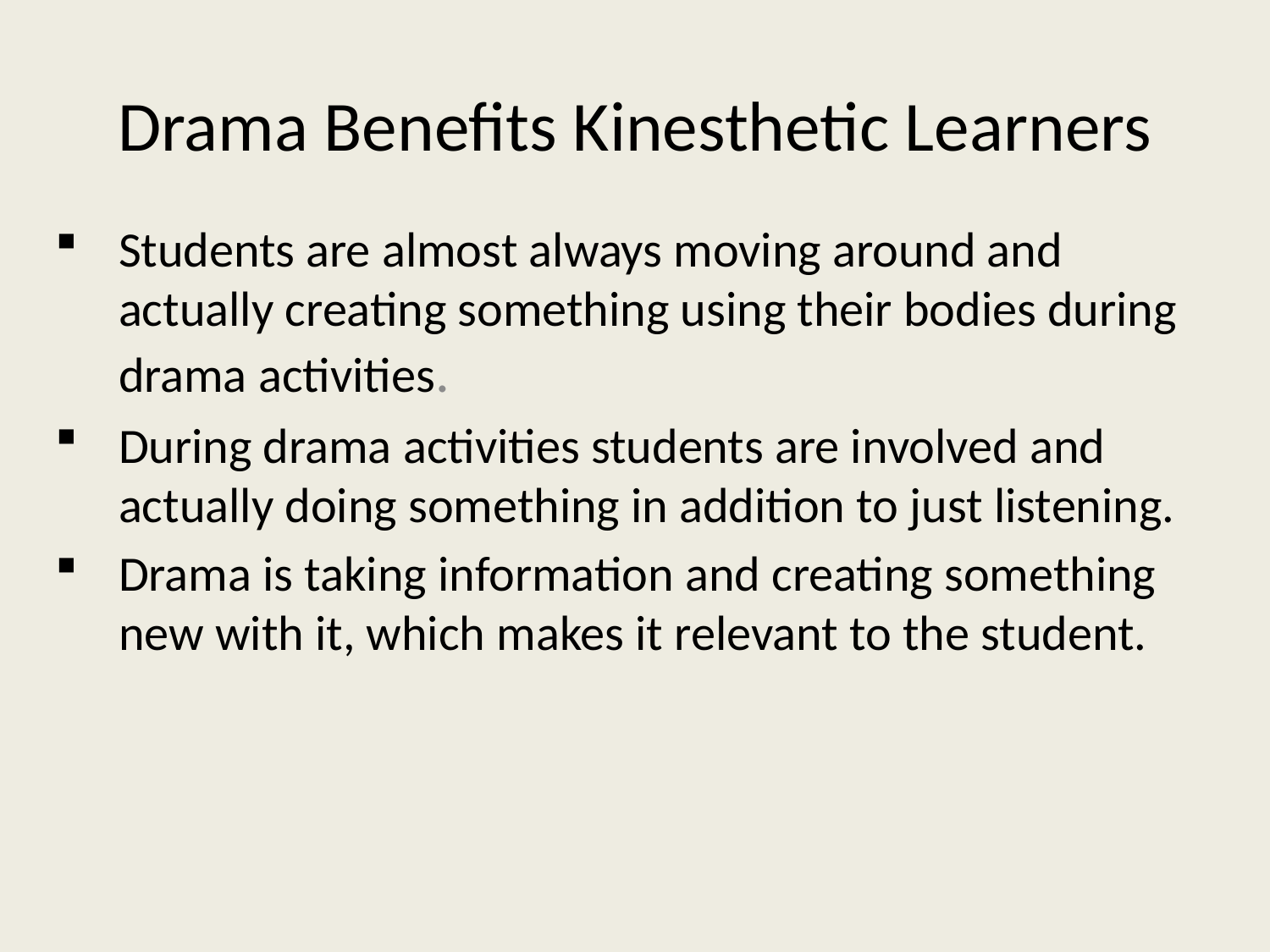

# Drama Benefits Kinesthetic Learners
Students are almost always moving around and actually creating something using their bodies during drama activities.
During drama activities students are involved and actually doing something in addition to just listening.
Drama is taking information and creating something new with it, which makes it relevant to the student.